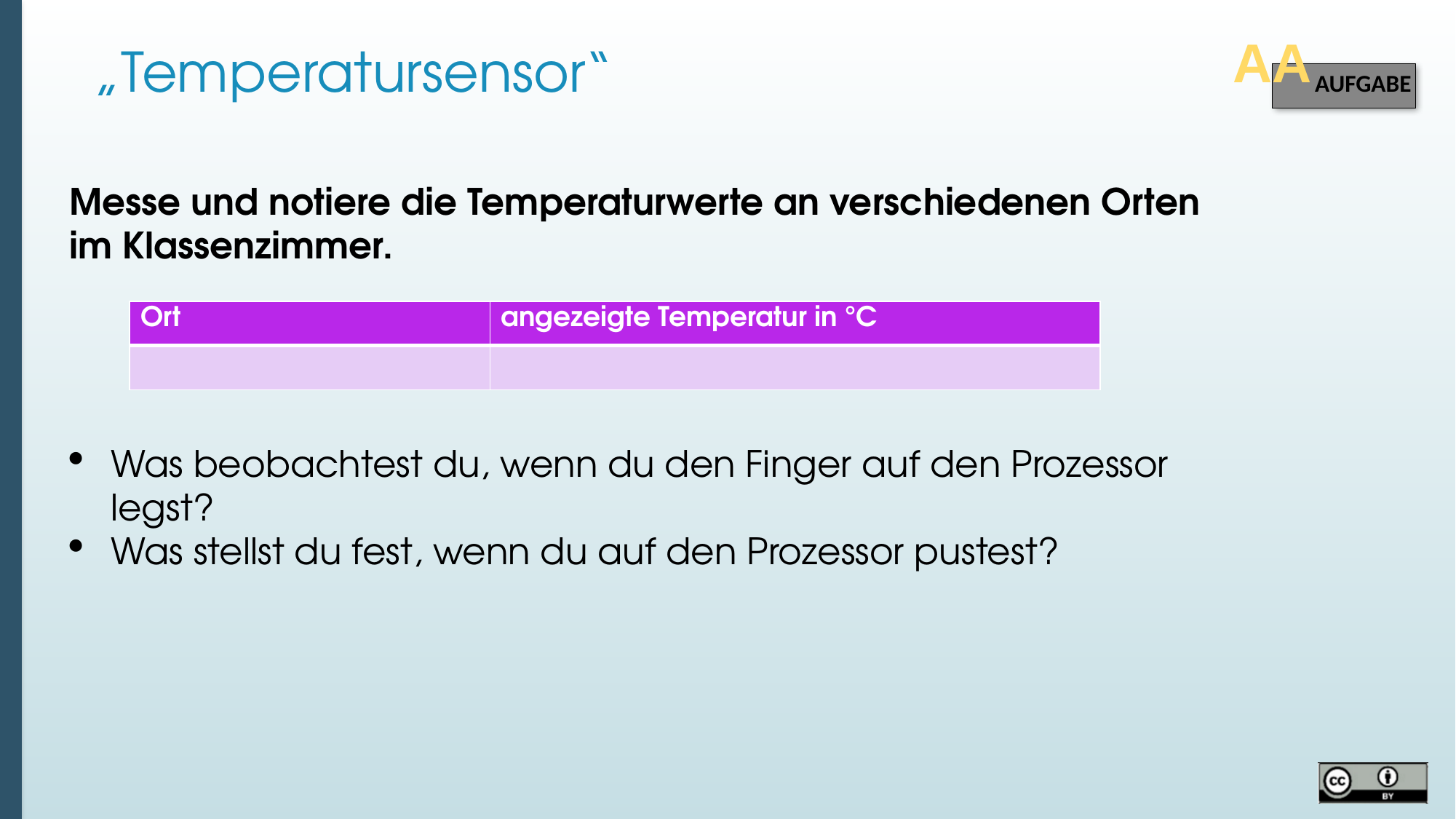

AA
AUFGABE
„Temperatursensor“

Messe und notiere die Temperaturwerte an verschiedenen Orten im Klassenzimmer.

Was beobachtest du, wenn du den Finger auf den Prozessor legst?
Was stellst du fest, wenn du auf den Prozessor pustest?
| Ort | angezeigte Temperatur in °C |
| --- | --- |
|  |  |